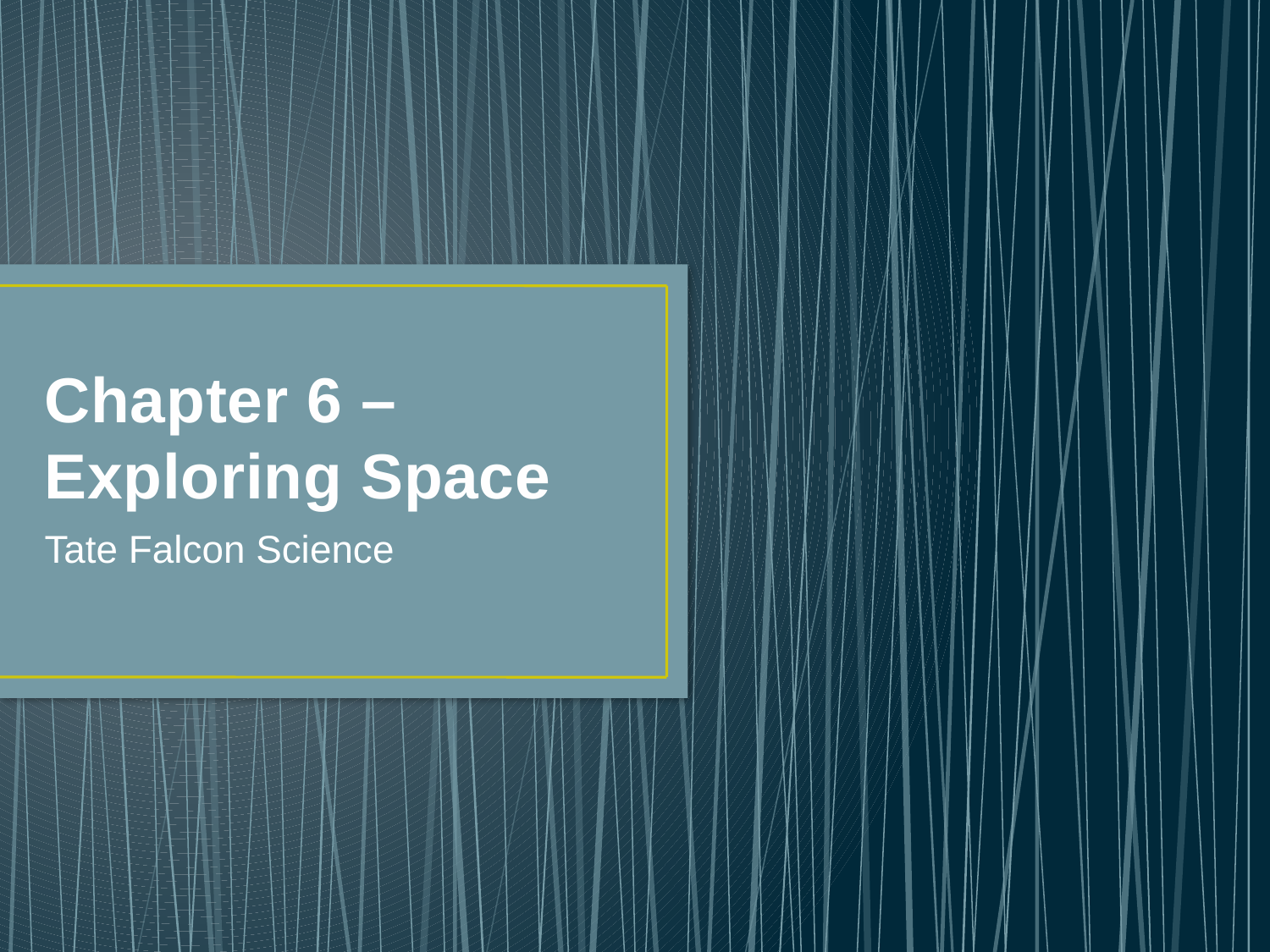

# Chapter 6 – Exploring Space
Tate Falcon Science